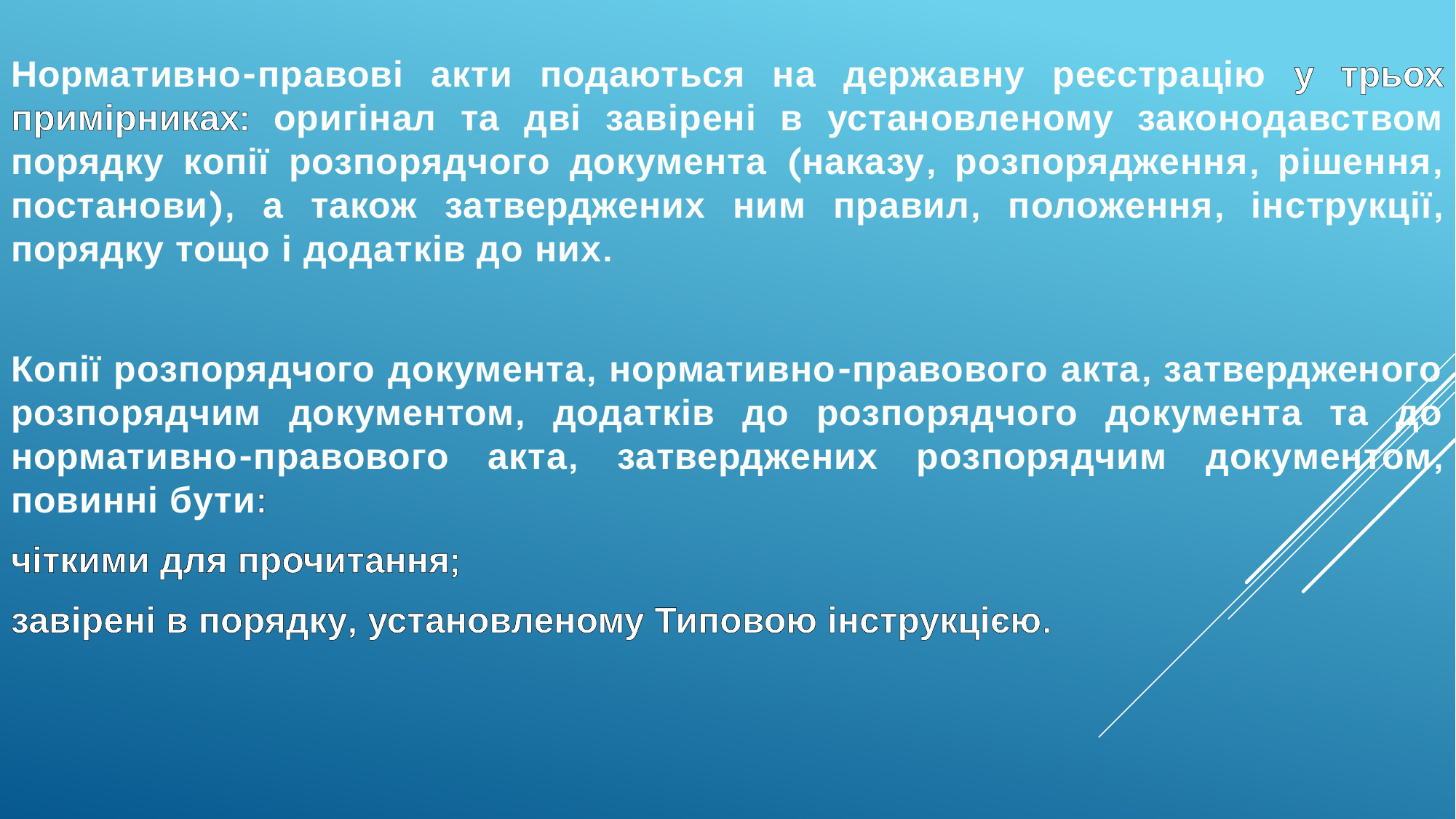

Нормативно-правові акти подаються на державну реєстрацію у трьох примірниках: оригінал та дві завірені в установленому законодавством порядку копії розпорядчого документа (наказу, розпорядження, рішення, постанови), а також затверджених ним правил, положення, інструкції, порядку тощо і додатків до них.

Копії розпорядчого документа, нормативно-правового акта, затвердженого розпорядчим документом, додатків до розпорядчого документа та до нормативно-правового акта, затверджених розпорядчим документом, повинні бути:
чіткими для прочитання;
завірені в порядку, установленому Типовою інструкцією.